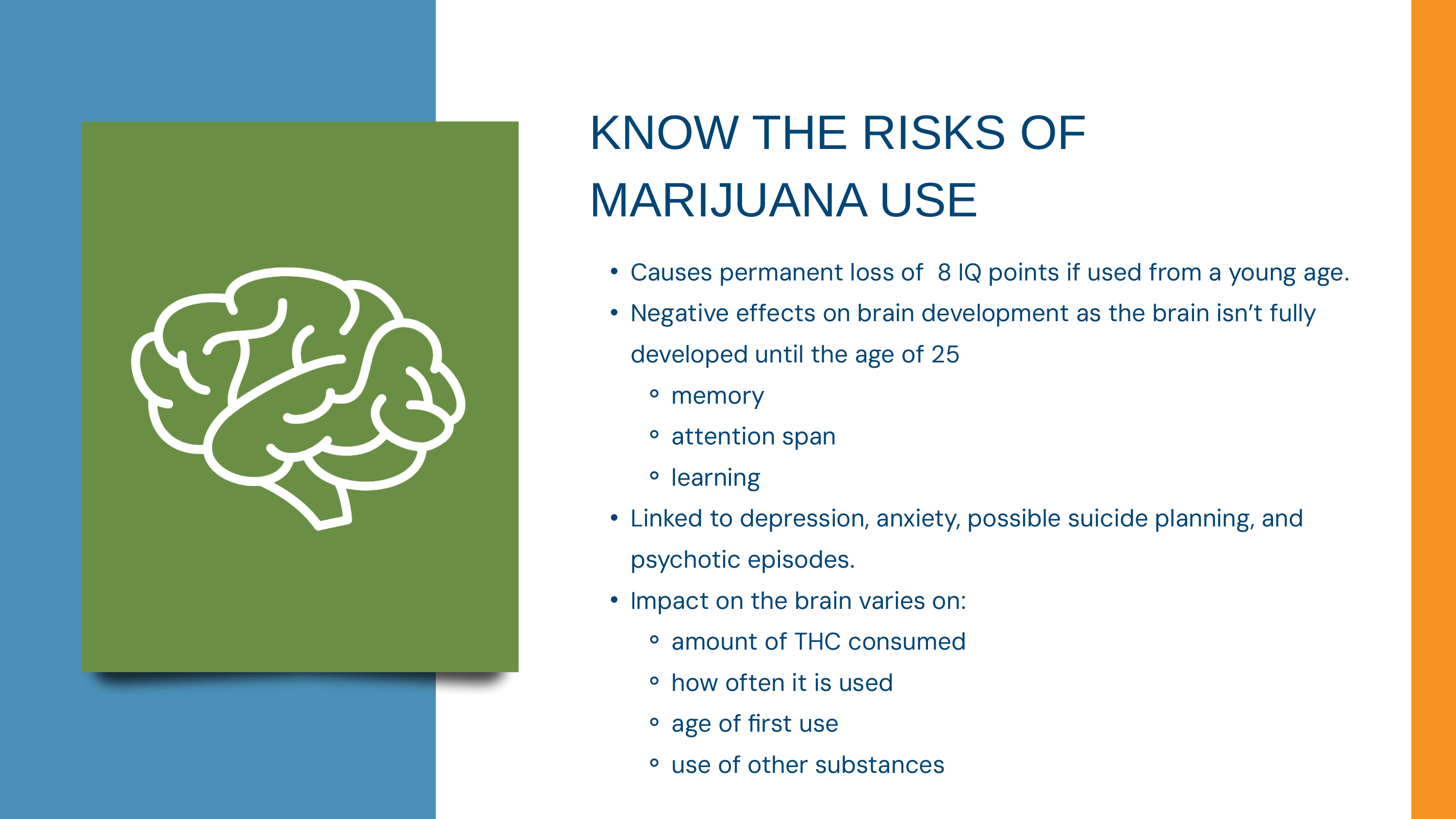

KNOW THE RISKS OF MARIJUANA USE​

Causes permanent loss of  8 IQ points if used from a young age​.
Negative effects on brain development as the brain isn’t fully developed until the age of 25​
memory​
attention span​
learning​
Linked to depression, anxiety, possible suicide planning, and psychotic episodes​.
Impact on the brain varies on​:
amount of THC consumed​
how often it is used​
age of first use​
use of other substances